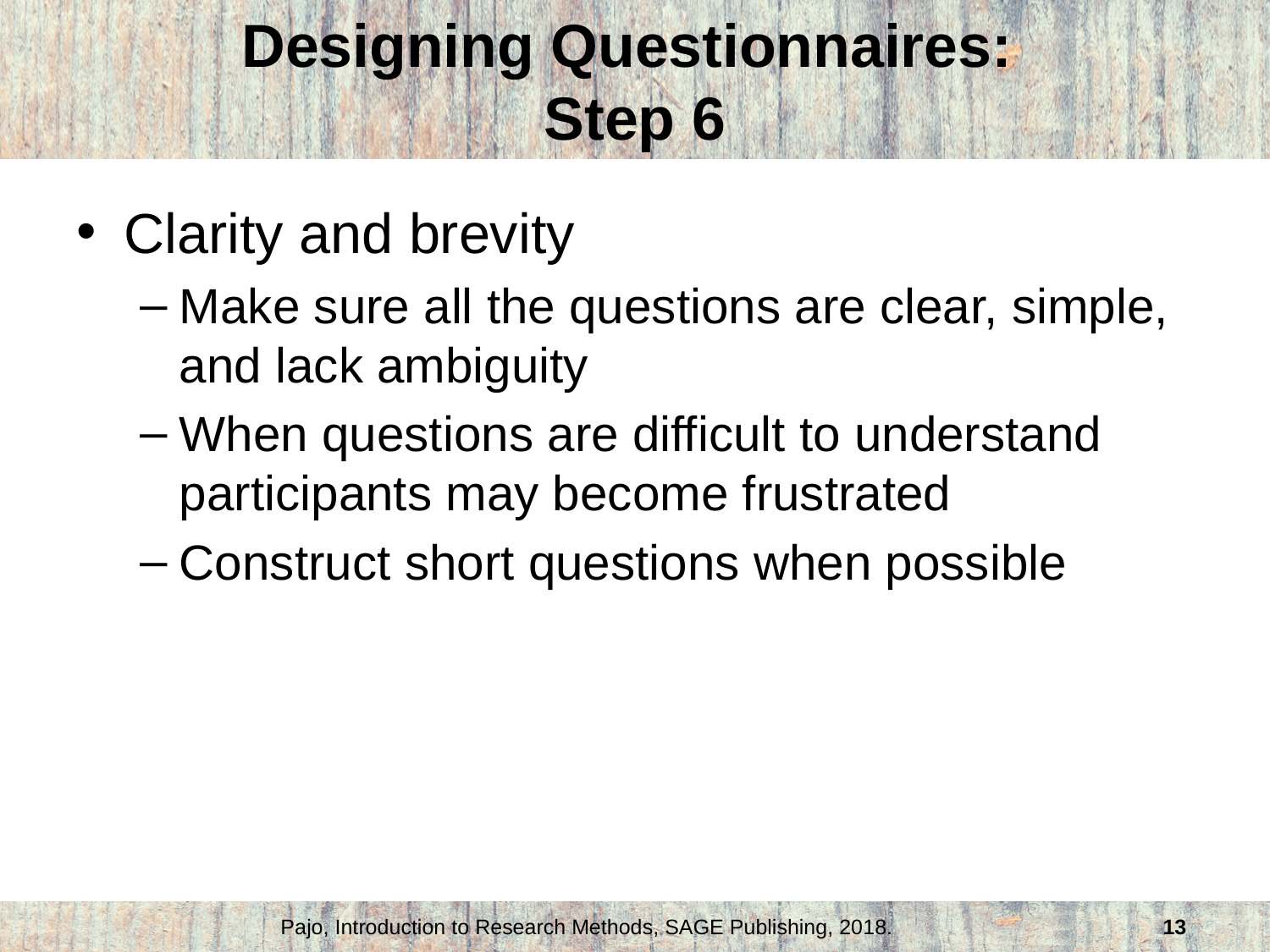

# Designing Questionnaires: Step 6
Clarity and brevity
Make sure all the questions are clear, simple, and lack ambiguity
When questions are difficult to understand participants may become frustrated
Construct short questions when possible

Pajo, Introduction to Research Methods, SAGE Publishing, 2018.
13